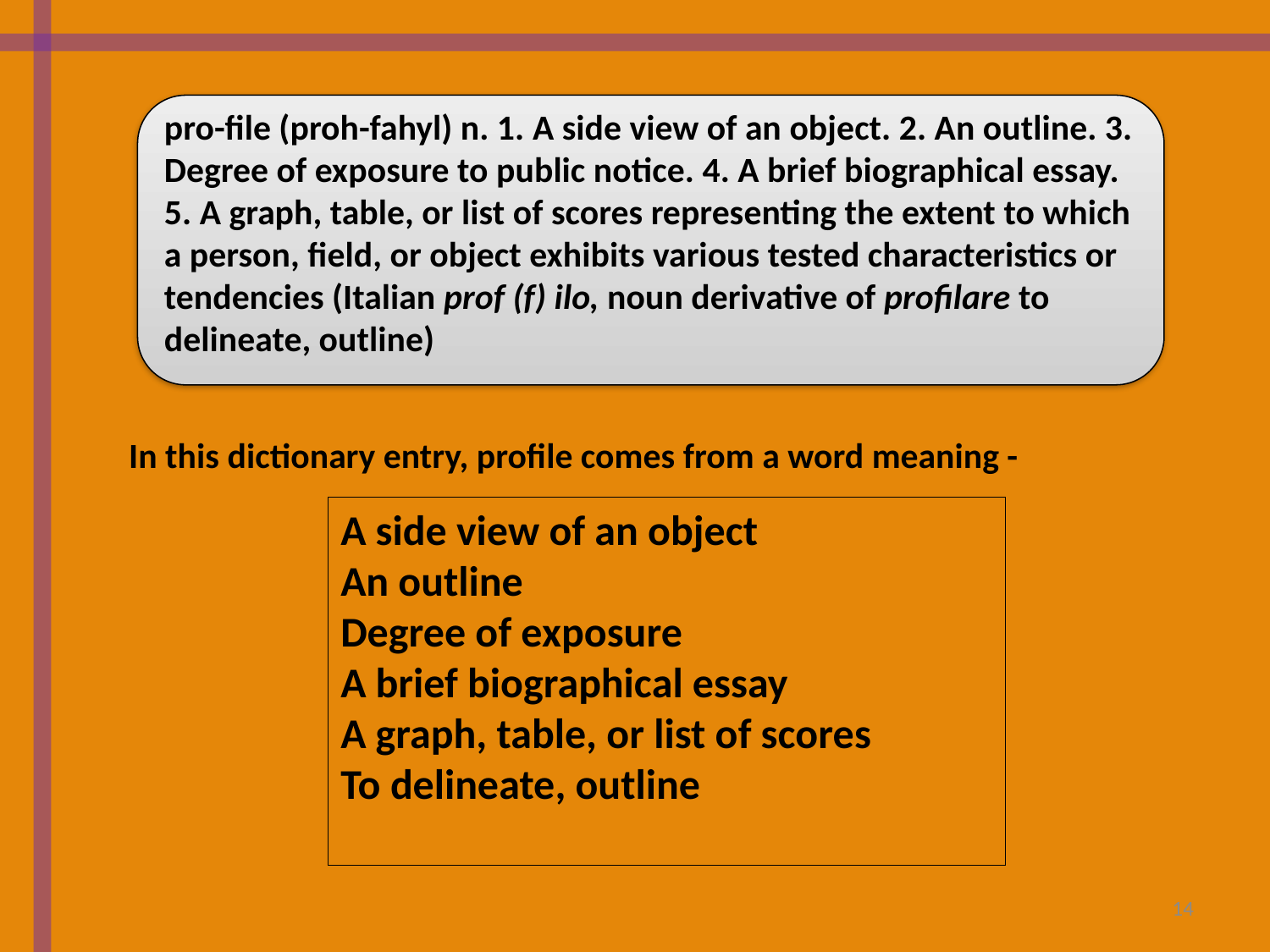

pro-file (proh-fahyl) n. 1. A side view of an object. 2. An outline. 3. Degree of exposure to public notice. 4. A brief biographical essay. 5. A graph, table, or list of scores representing the extent to which a person, field, or object exhibits various tested characteristics or tendencies (Italian prof (f) ilo, noun derivative of profilare to delineate, outline)

In this dictionary entry, profile comes from a word meaning -

A side view of an object
An outline
Degree of exposure
A brief biographical essay
A graph, table, or list of scores
To delineate, outline

14